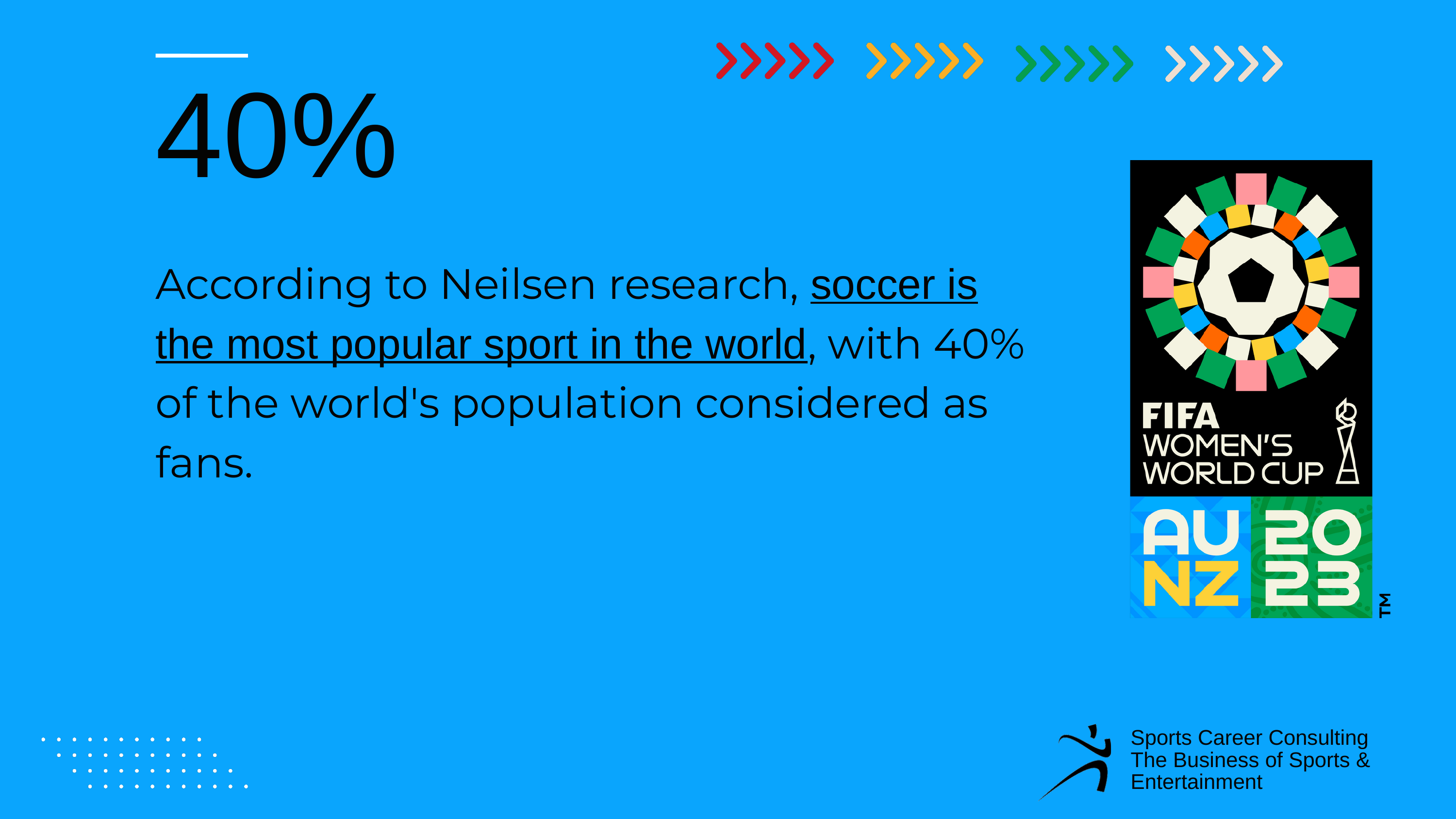

40%

According to Neilsen research, soccer is the most popular sport in the world, with 40% of the world's population considered as fans.

Sports Career Consulting
The Business of Sports & Entertainment